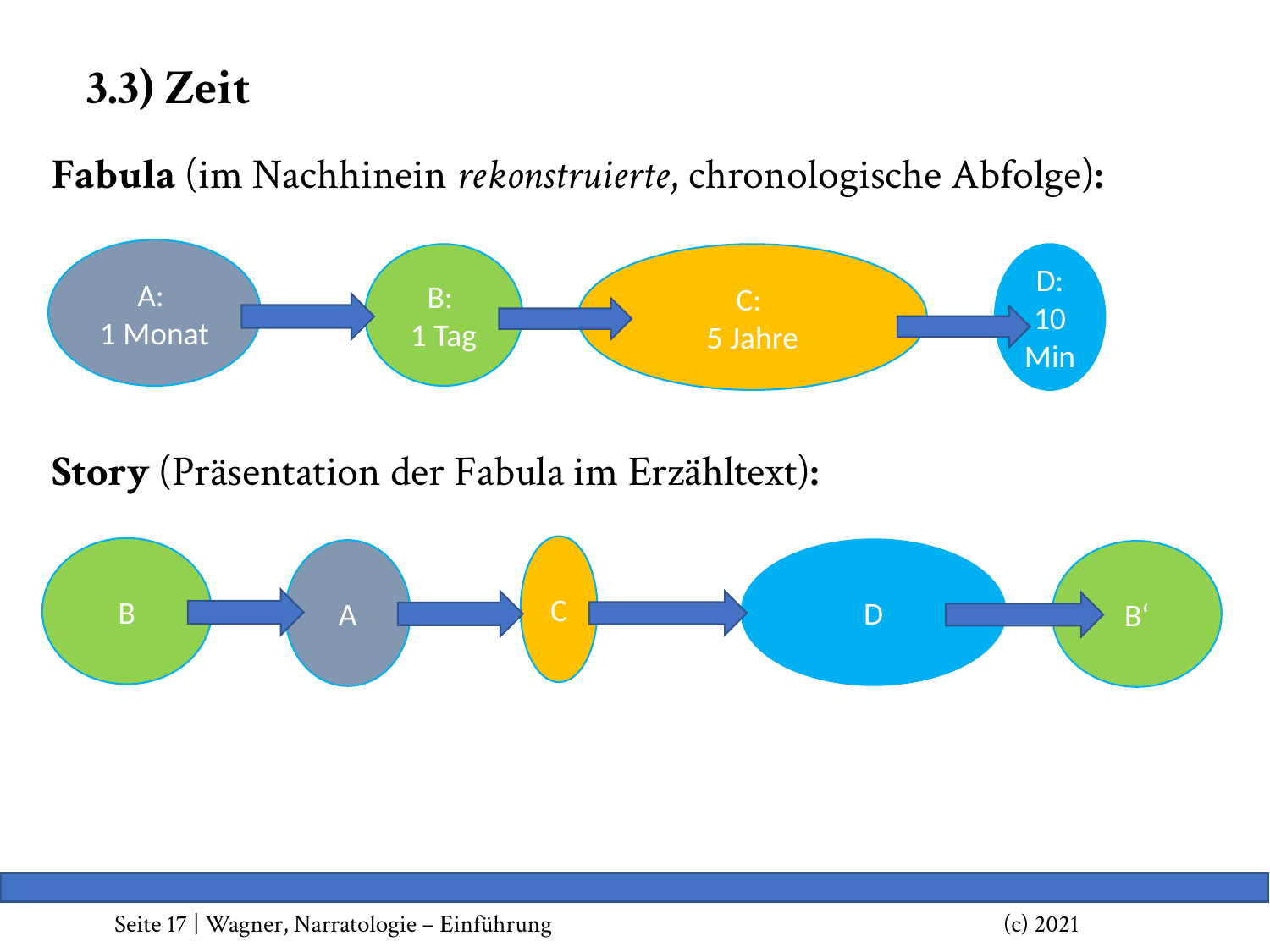

# 3.3) Zeit
Fabula (im Nachhinein rekonstruierte, chronologische Abfolge):

Story (Präsentation der Fabula im Erzähltext):

A:
1 Monat
B:
1 Tag
C:
5 Jahre
D: 10 Min

C
B
D
A
B‘

Seite 17 | Wagner, Narratologie – Einführung		            		(c) 2021